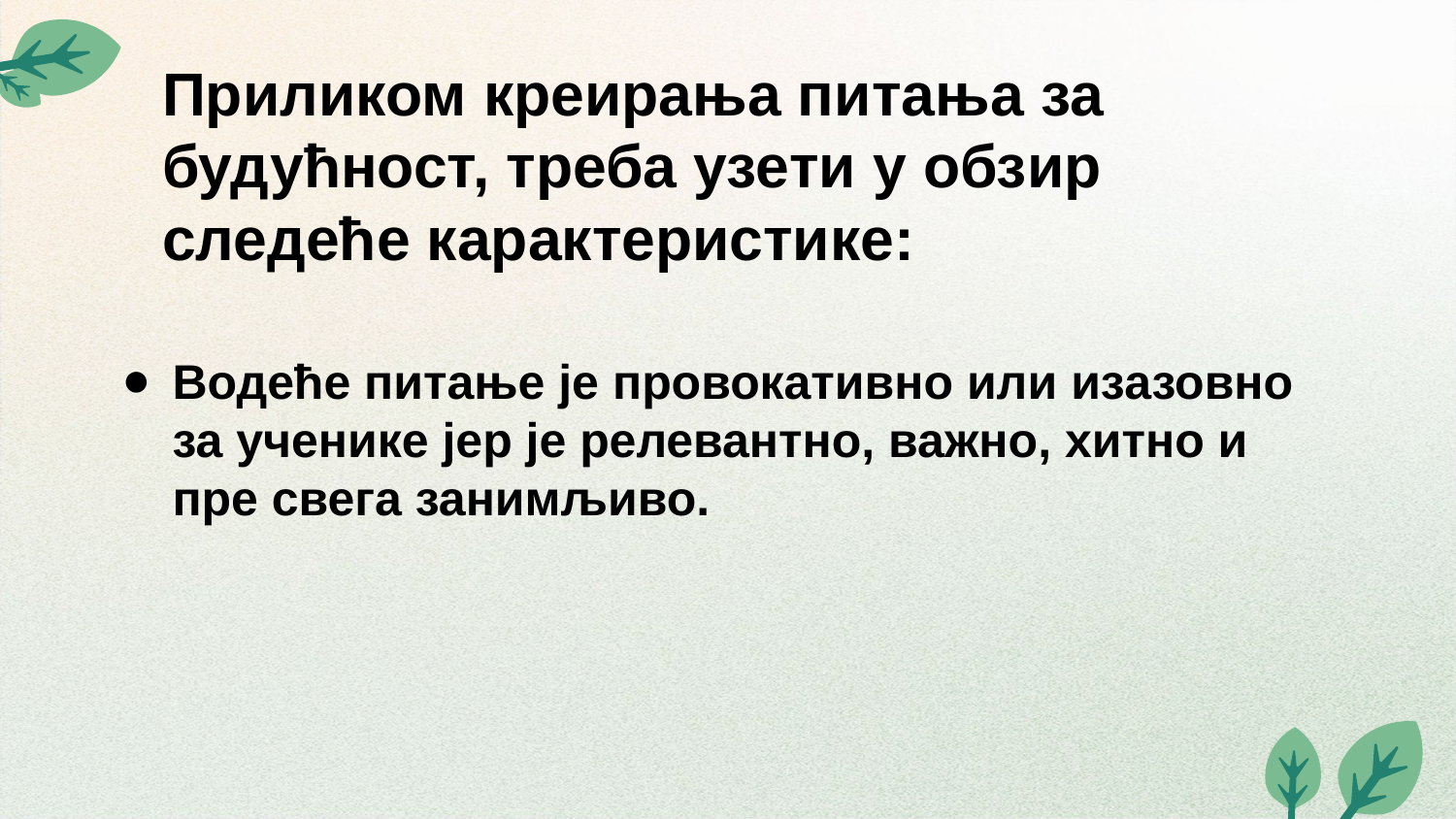

# Приликом креирања питања за будућност, треба узети у обзир следеће карактеристике:
Водеће питање је провокативно или изазовно за ученике јер је релевантно, важно, хитно и пре свега занимљиво.